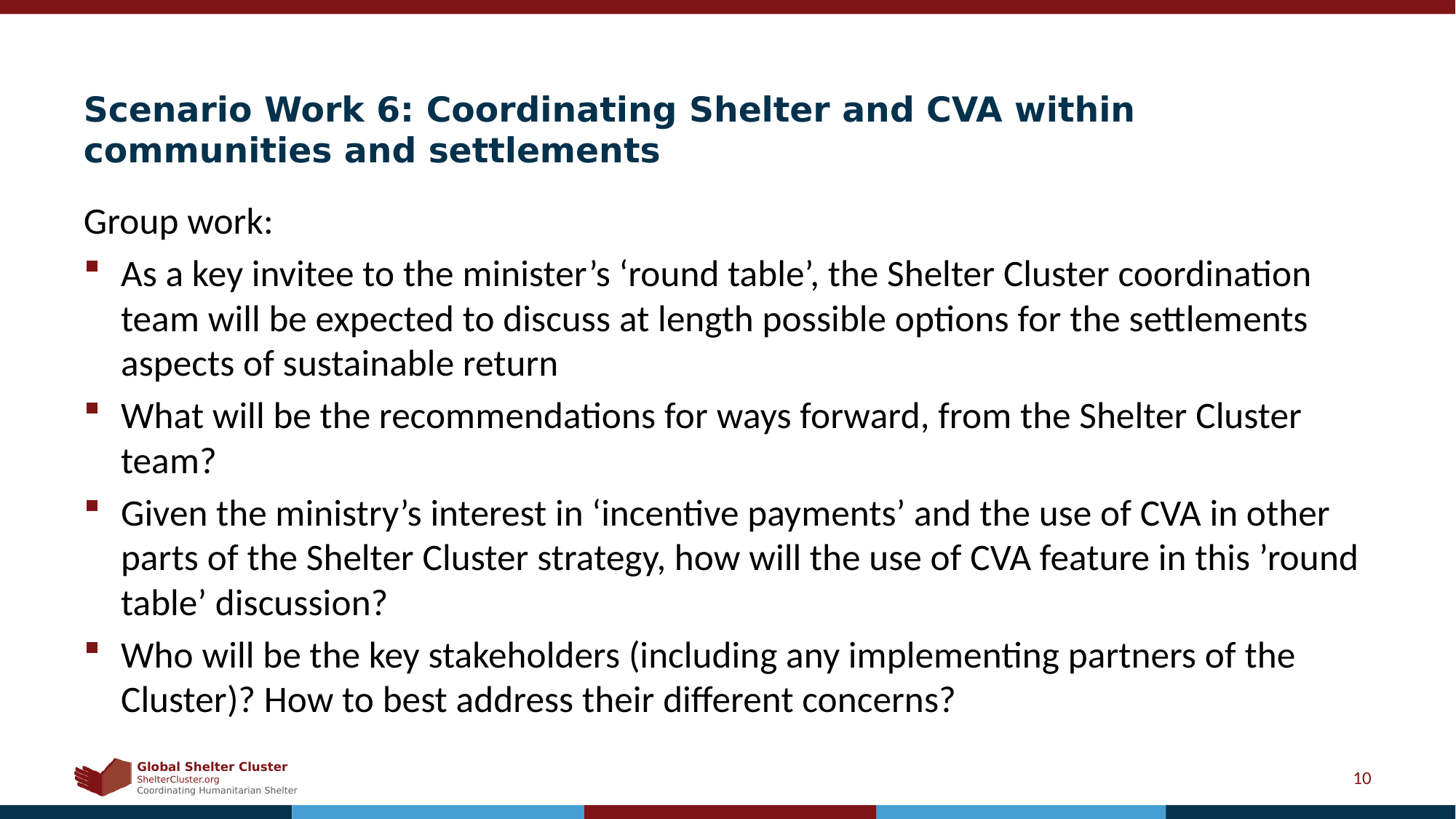

# Scenario Work 6: Coordinating Shelter and CVA within communities and settlements
Group work:
As a key invitee to the minister’s ‘round table’, the Shelter Cluster coordination team will be expected to discuss at length possible options for the settlements aspects of sustainable return
What will be the recommendations for ways forward, from the Shelter Cluster team?
Given the ministry’s interest in ‘incentive payments’ and the use of CVA in other parts of the Shelter Cluster strategy, how will the use of CVA feature in this ’round table’ discussion?
Who will be the key stakeholders (including any implementing partners of the Cluster)? How to best address their different concerns?
10